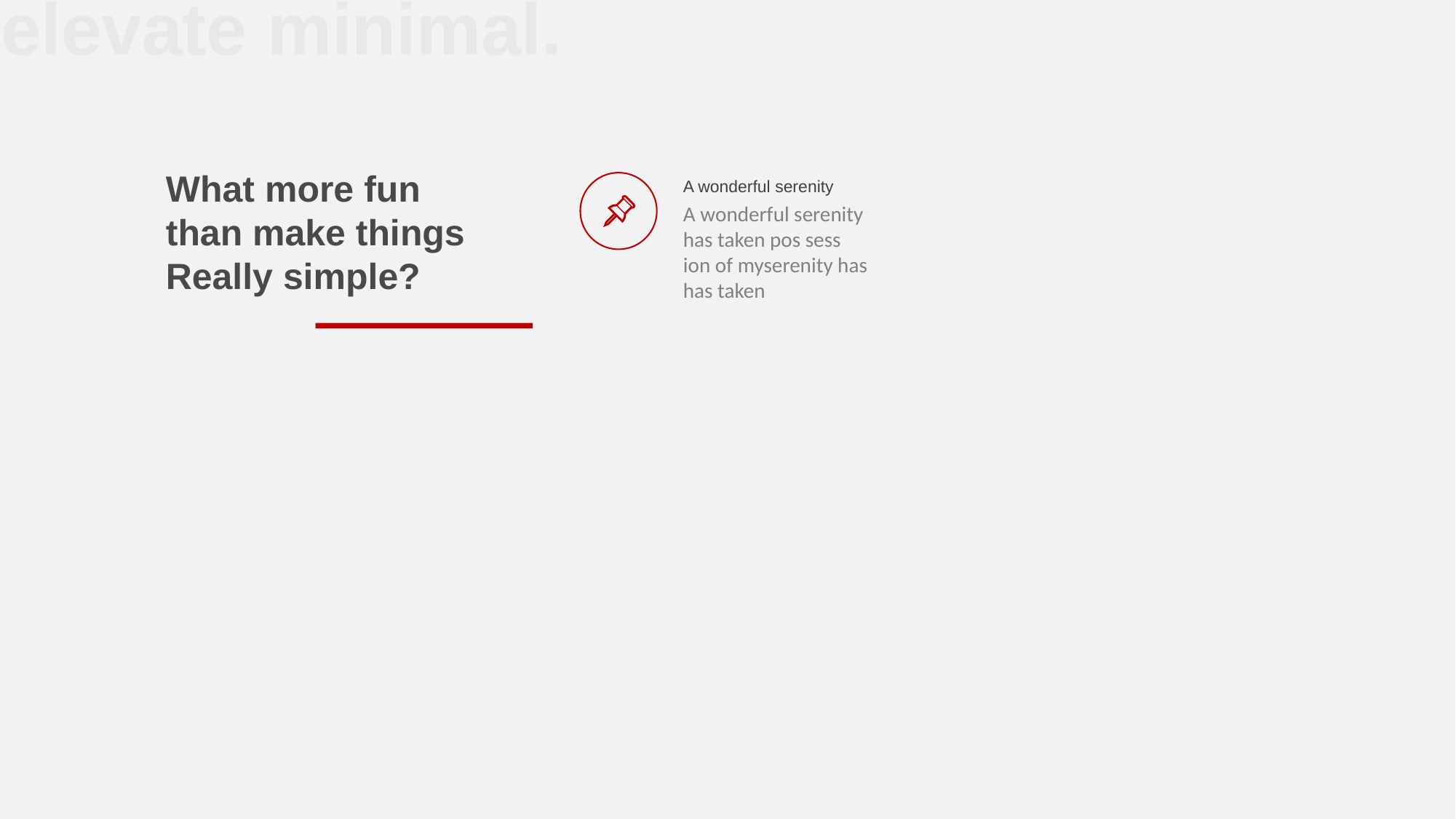

elevate minimal.
What more fun
than make things
Really simple?
A wonderful serenity

A wonderful serenity has taken pos sess ion of myserenity has has taken